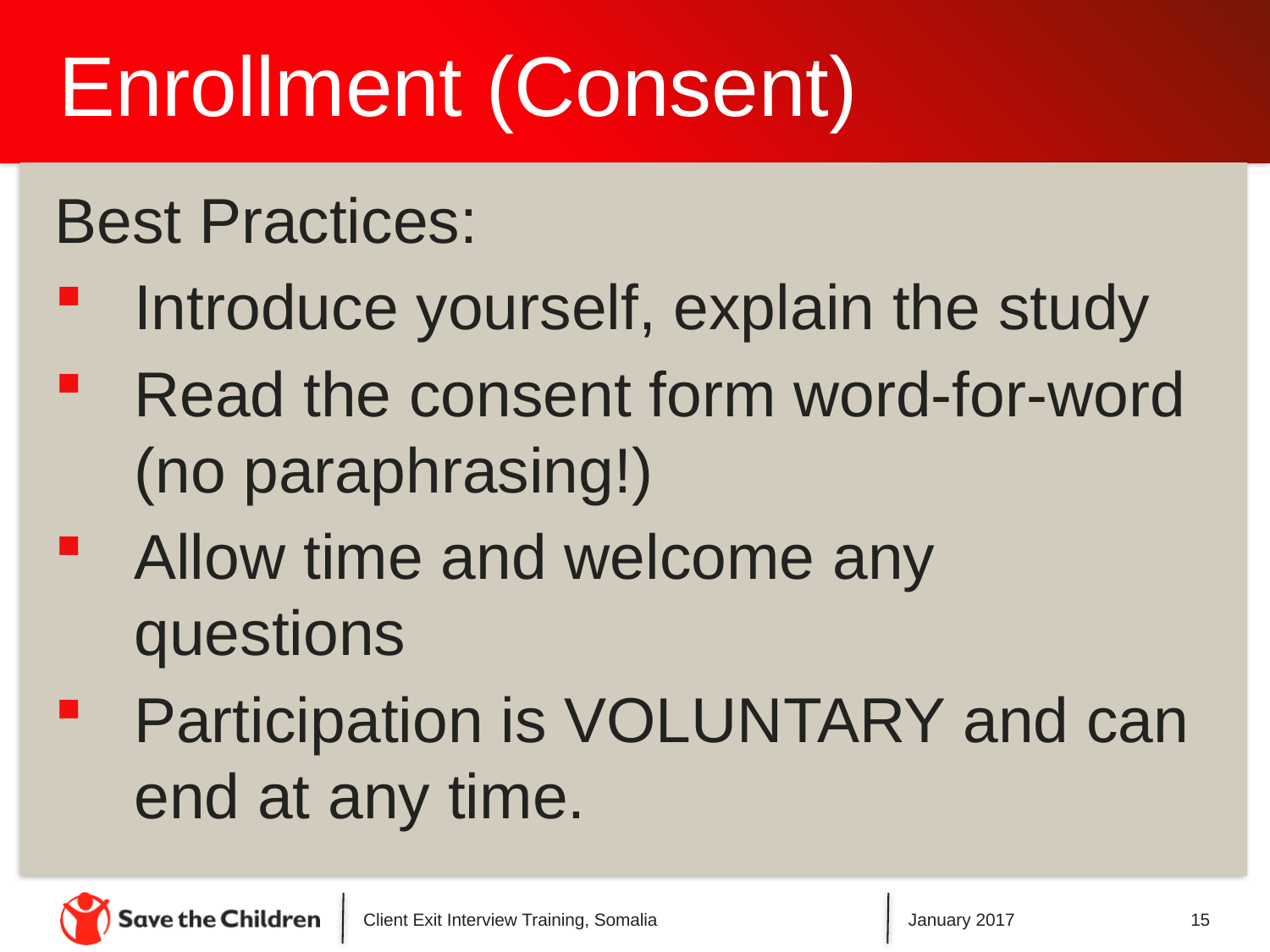

# Enrollment (Consent)
Best Practices:
Introduce yourself, explain the study
Read the consent form word-for-word (no paraphrasing!)
Allow time and welcome any questions
Participation is VOLUNTARY and can end at any time.
Client Exit Interview Training, Somalia
January 2017
15